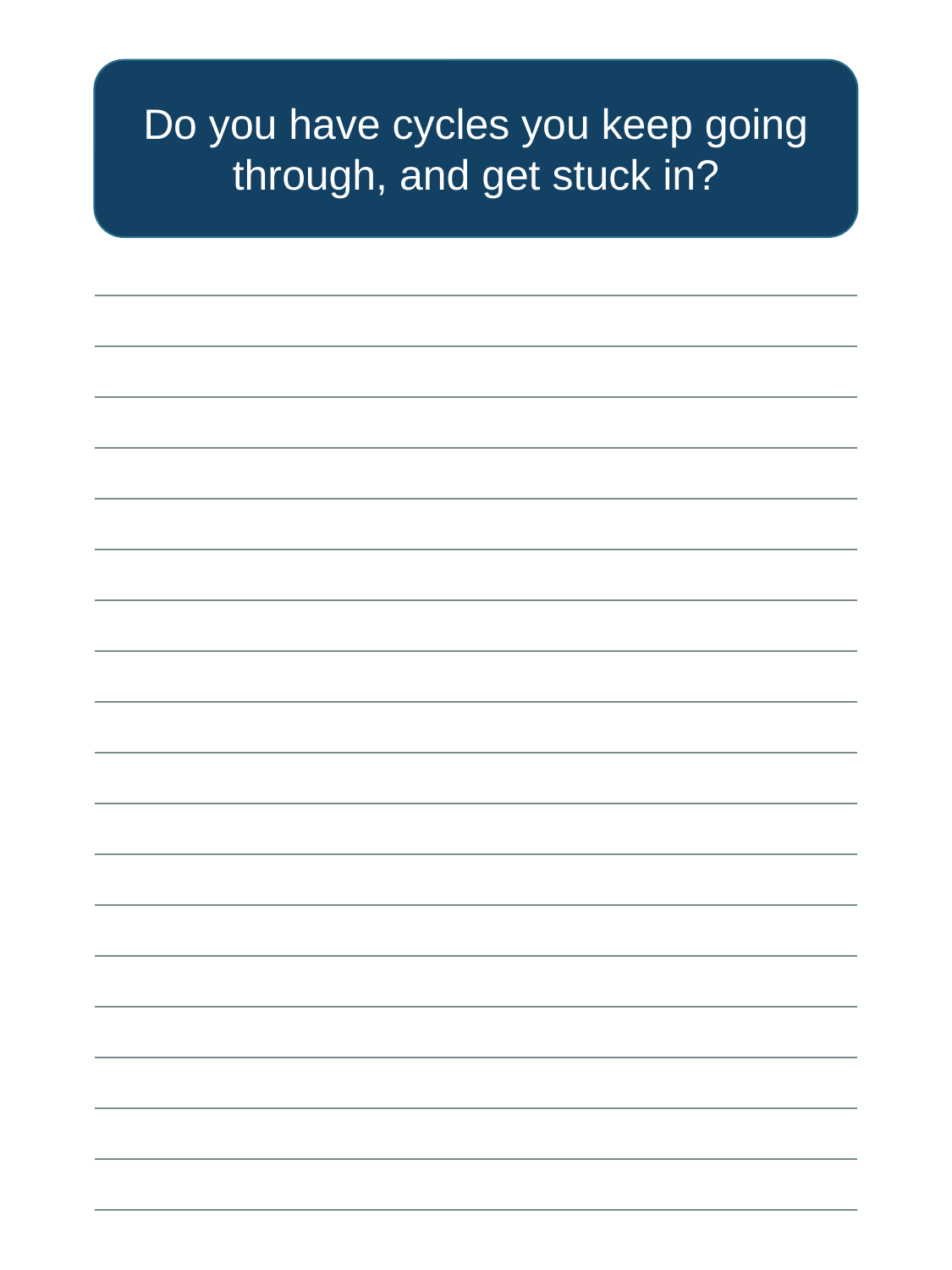

Do you have cycles you keep going through, and get stuck in?
|  |
| --- |
|  |
|  |
|  |
|  |
|  |
|  |
|  |
|  |
|  |
|  |
|  |
|  |
|  |
|  |
|  |
|  |
|  |